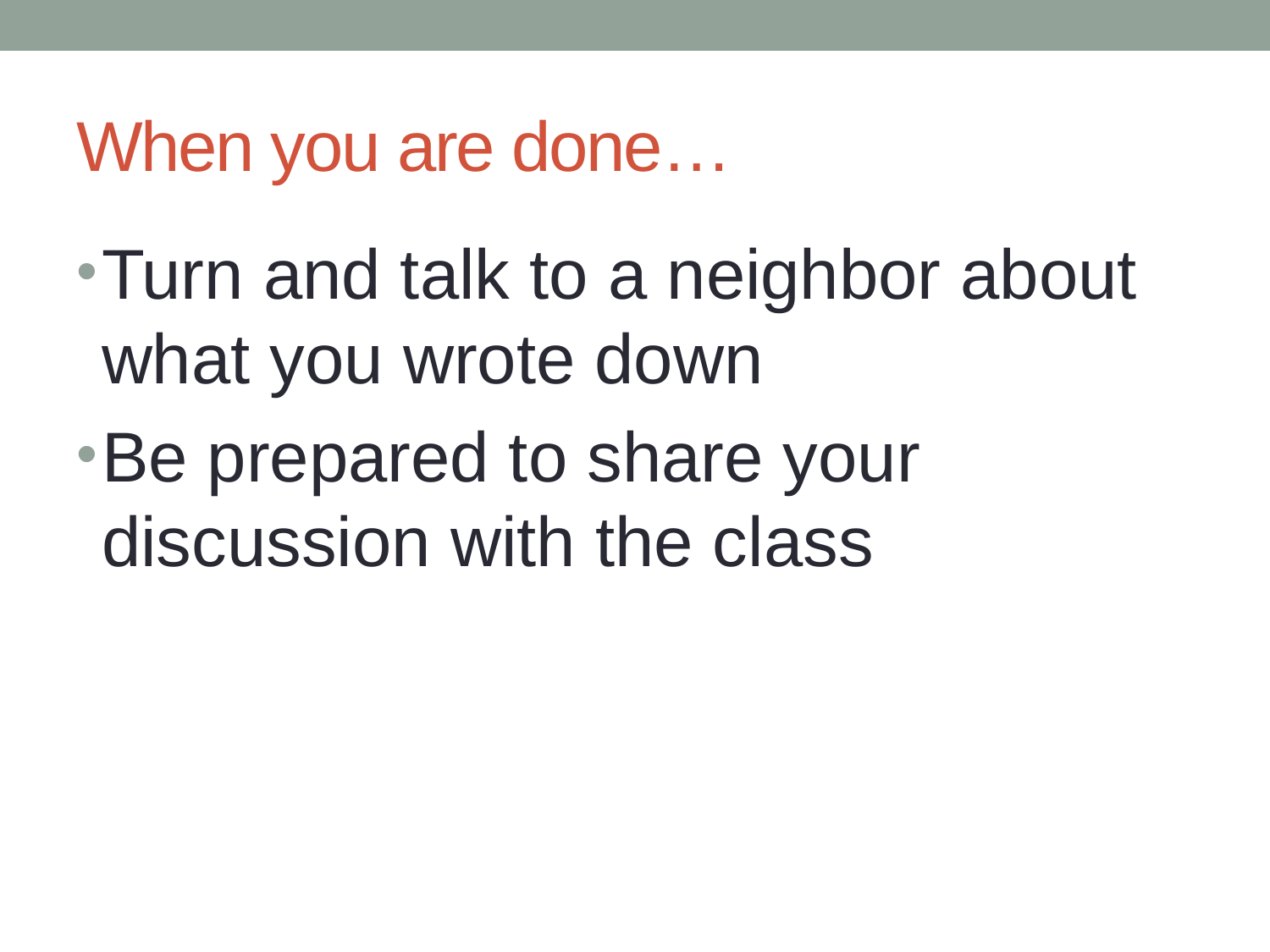

# When you are done…
Turn and talk to a neighbor about what you wrote down
Be prepared to share your discussion with the class